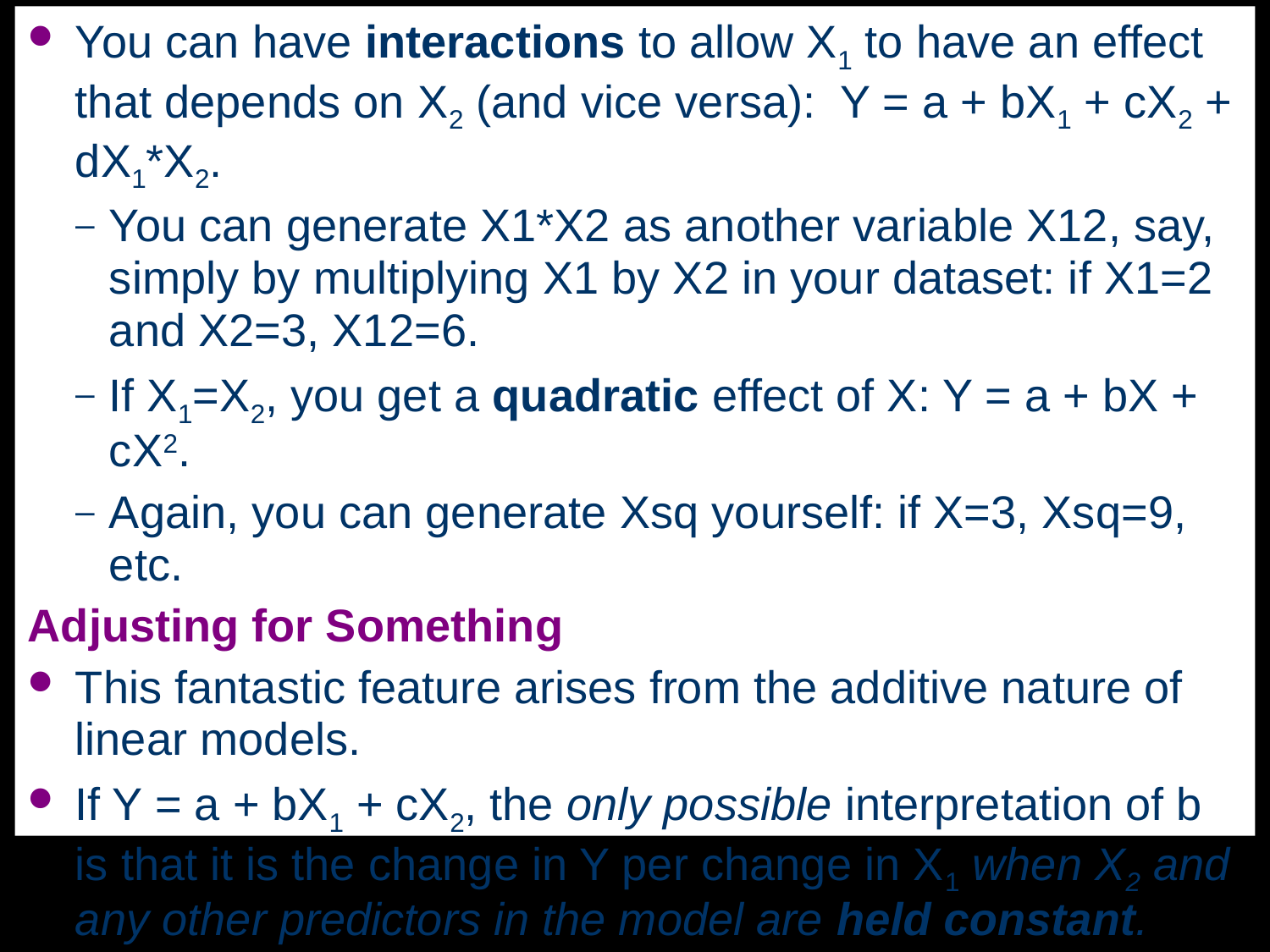

You can have interactions to allow X1 to have an effect that depends on X2 (and vice versa):  Y = a + bX1 + cX2 + dX1*X2.
You can generate X1*X2 as another variable X12, say, simply by multiplying X1 by X2 in your dataset: if X1=2 and X2=3, X12=6.
If X1=X2, you get a quadratic effect of X: Y = a + bX + cX2.
Again, you can generate Xsq yourself: if X=3, Xsq=9, etc.
Adjusting for Something
This fantastic feature arises from the additive nature of linear models.
If Y = a + bX1 + cX2, the only possible interpretation of b is that it is the change in Y per change in X1 when X2 and any other predictors in the model are held constant.
We also say b is the pure effect of X1 on Y, or the effect of X1 controlled or adjusted for all other predictors in the model.
Ditto for all the other predictors in the model: each parameter is the pure effect of its predictor.